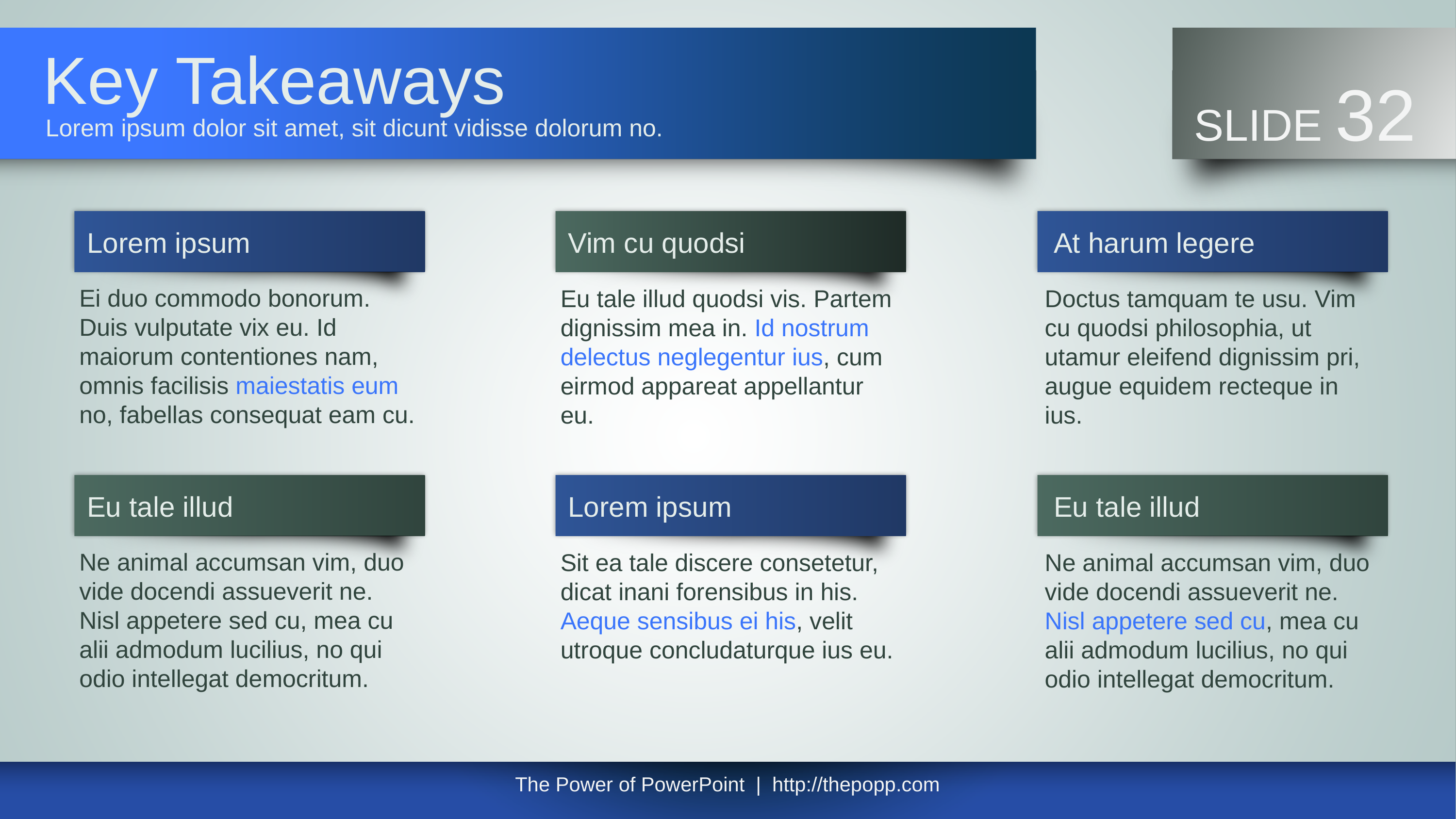

# Key Takeaways
 SLIDE 32
Lorem ipsum dolor sit amet, sit dicunt vidisse dolorum no.

Lorem ipsum
Vim cu quodsi
At harum legere
Ei duo commodo bonorum. Duis vulputate vix eu. Id maiorum contentiones nam, omnis facilisis maiestatis eum no, fabellas consequat eam cu.
Eu tale illud quodsi vis. Partem dignissim mea in. Id nostrum delectus neglegentur ius, cum eirmod appareat appellantur eu.
Doctus tamquam te usu. Vim cu quodsi philosophia, ut utamur eleifend dignissim pri, augue equidem recteque in ius.

Eu tale illud
Lorem ipsum
Eu tale illud
Ne animal accumsan vim, duo vide docendi assueverit ne. Nisl appetere sed cu, mea cu alii admodum lucilius, no qui odio intellegat democritum.
Sit ea tale discere consetetur, dicat inani forensibus in his. Aeque sensibus ei his, velit utroque concludaturque ius eu.
Ne animal accumsan vim, duo vide docendi assueverit ne. Nisl appetere sed cu, mea cu alii admodum lucilius, no qui odio intellegat democritum.

The Power of PowerPoint  |  http://thepopp.com